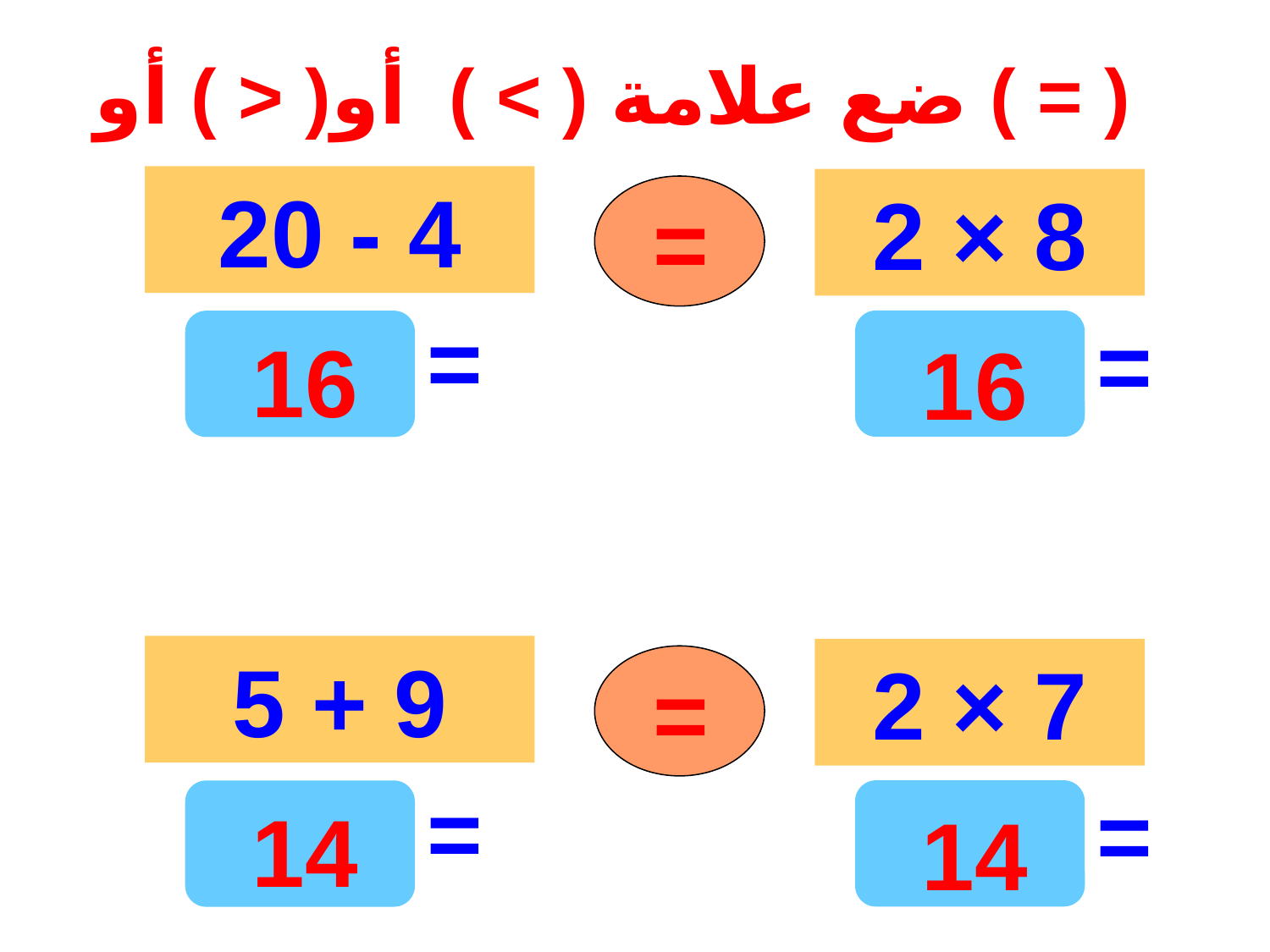

ضع علامة ( > )  أو( < ) أو ( = )
20 - 4
2 × 8

=
=
=

16
16
5 + 9
2 × 7

=
=
=

14
14